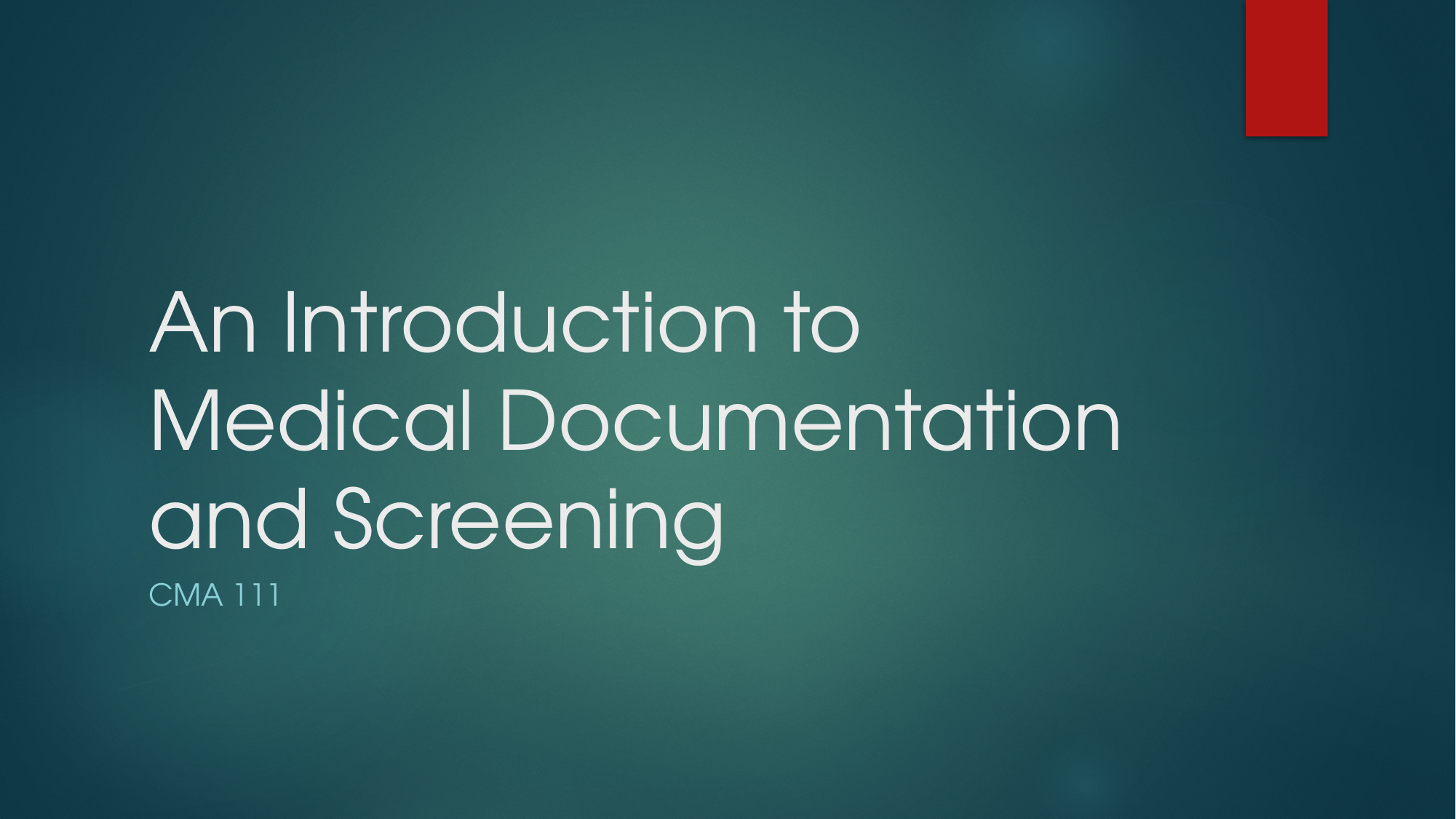

# An Introduction to Medical Documentation and Screening
CMA 111